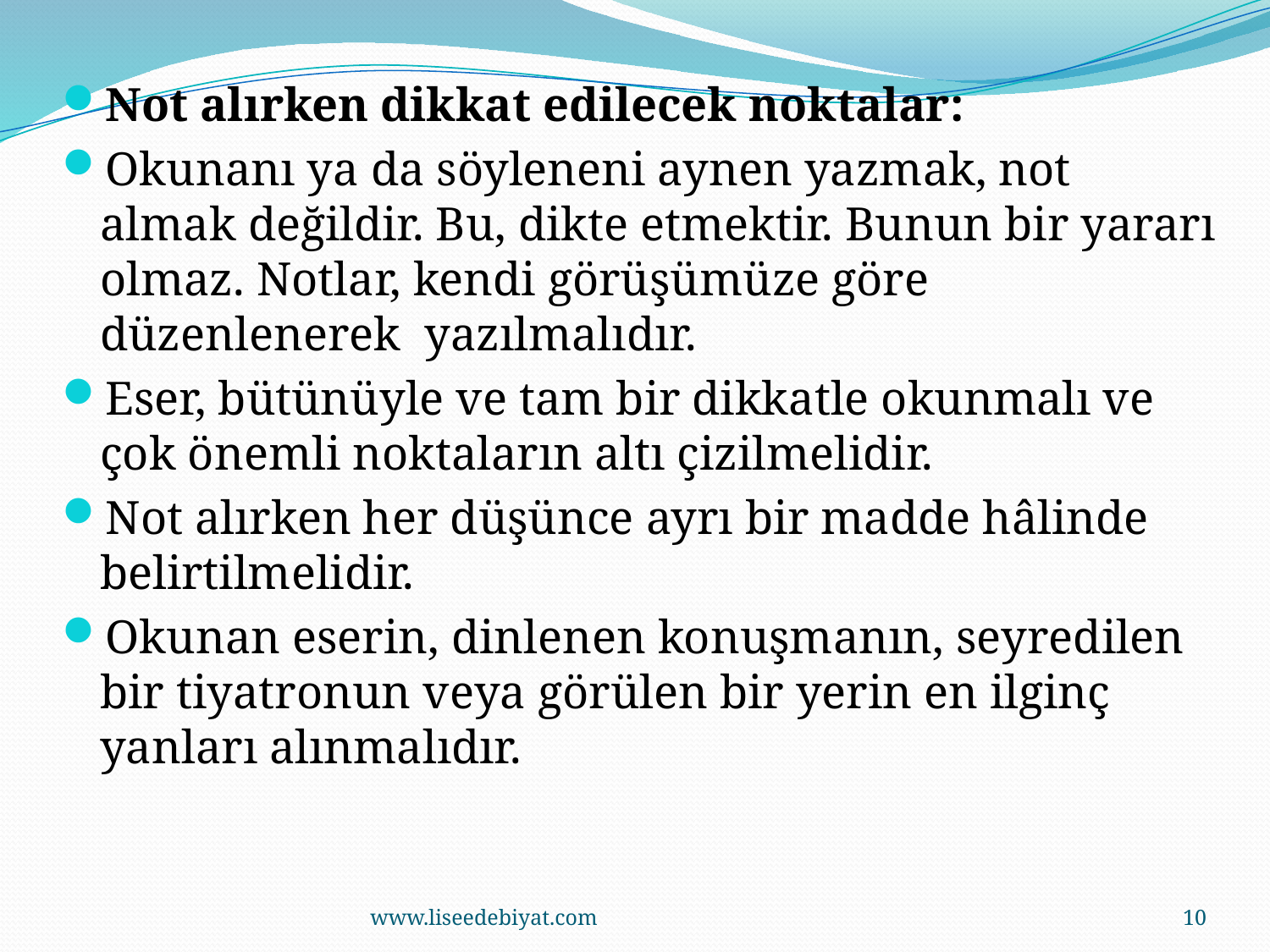

Not alırken dikkat edilecek noktalar:
Okunanı ya da söyleneni aynen yazmak, not almak değildir. Bu, dikte etmektir. Bunun bir yararı olmaz. Notlar, kendi görüşümüze göre düzenlenerek  yazılmalıdır.
Eser, bütünüyle ve tam bir dikkatle okunmalı ve çok önemli noktaların altı çizilmelidir.
Not alırken her düşünce ayrı bir madde hâlinde belirtilmelidir.
Okunan eserin, dinlenen konuşmanın, seyredilen bir tiyatronun veya görülen bir yerin en ilginç yanları alınmalıdır.

www.liseedebiyat.com
10